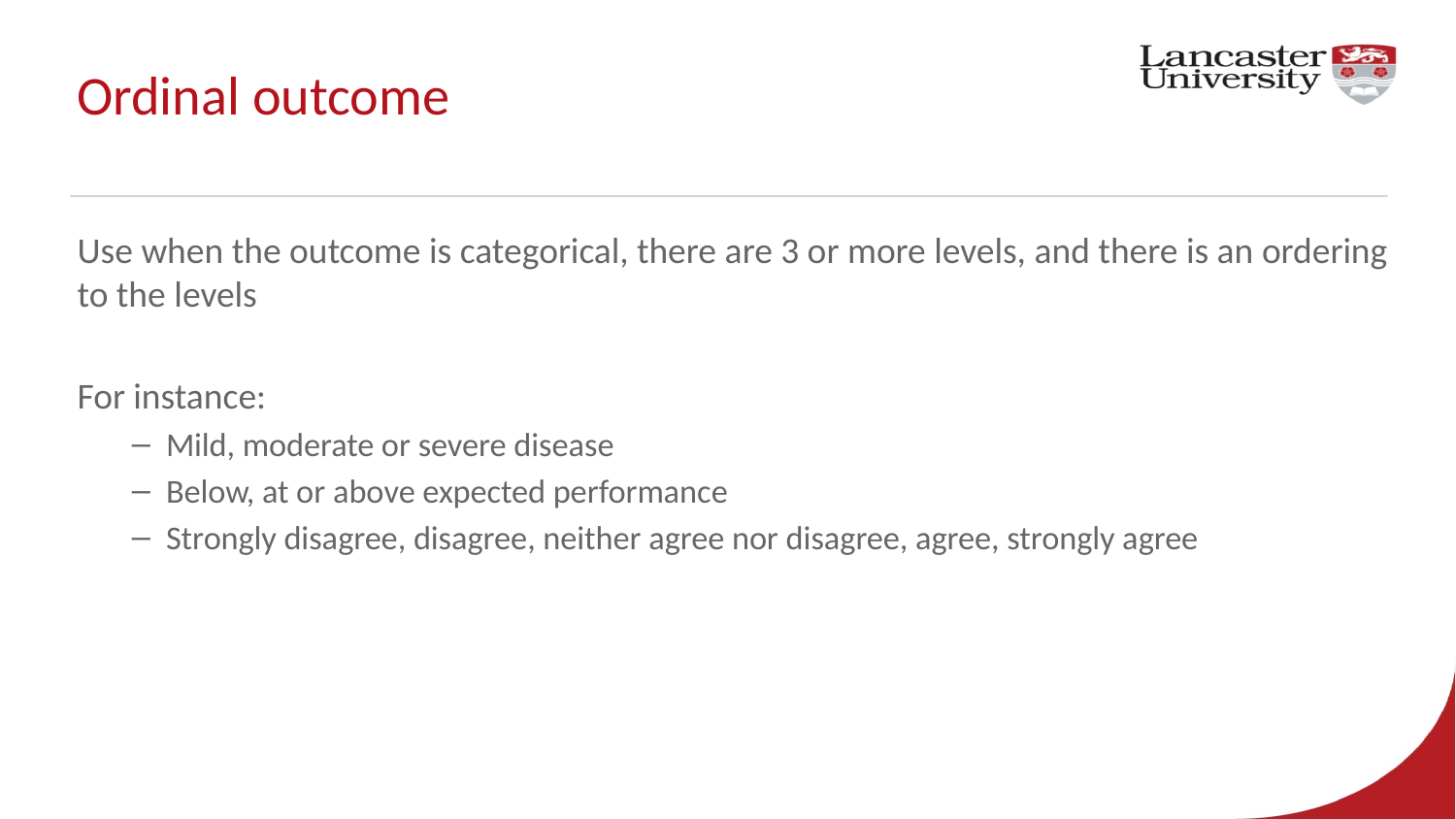

# Ordinal outcome
Use when the outcome is categorical, there are 3 or more levels, and there is an ordering to the levels

For instance:
Mild, moderate or severe disease
Below, at or above expected performance
Strongly disagree, disagree, neither agree nor disagree, agree, strongly agree